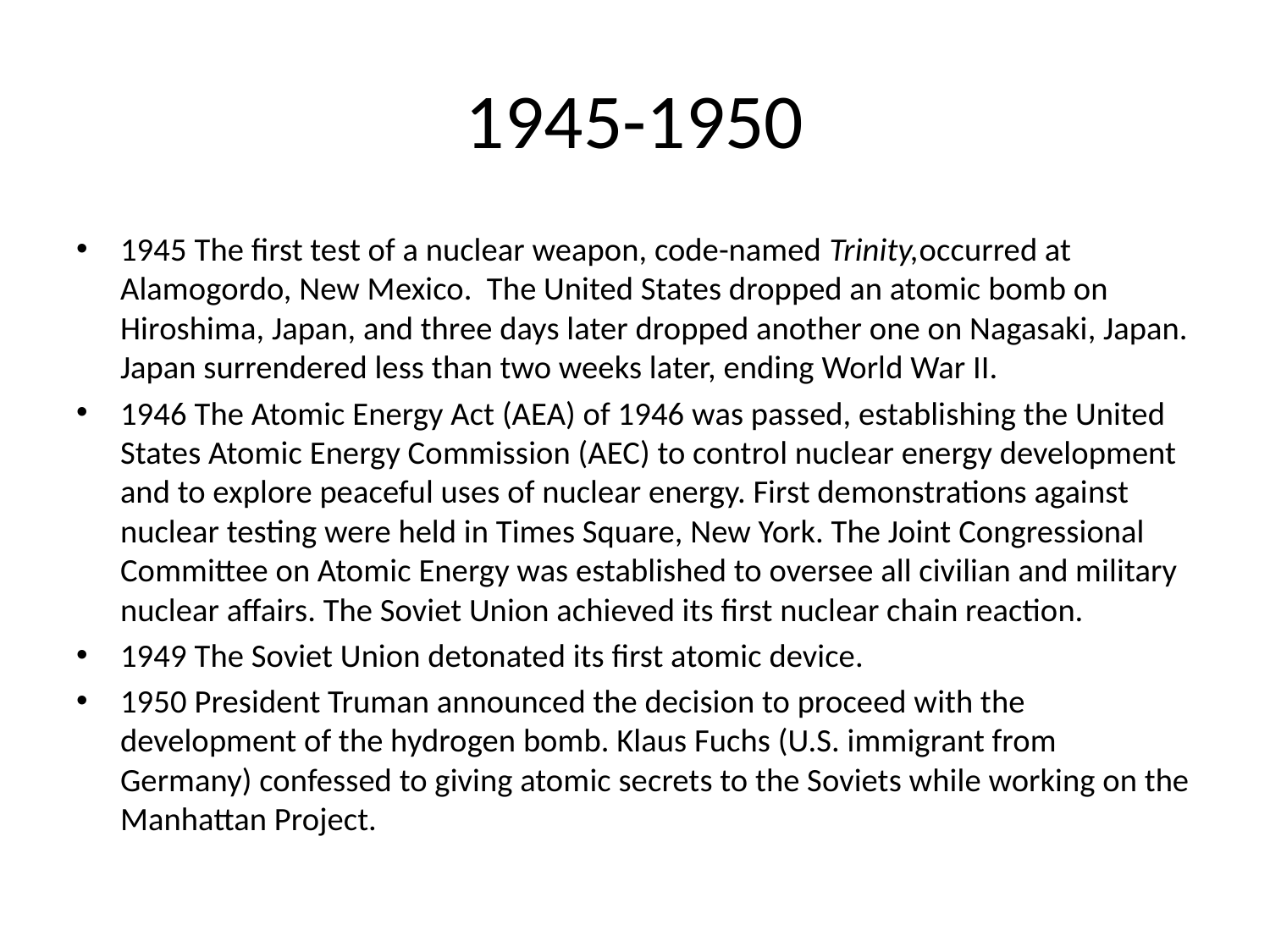

# 1945-1950
1945 The first test of a nuclear weapon, code-named Trinity,occurred at Alamogordo, New Mexico.  The United States dropped an atomic bomb on Hiroshima, Japan, and three days later dropped another one on Nagasaki, Japan. Japan surrendered less than two weeks later, ending World War II.
1946 The Atomic Energy Act (AEA) of 1946 was passed, establishing the United States Atomic Energy Commission (AEC) to control nuclear energy development and to explore peaceful uses of nuclear energy. First demonstrations against nuclear testing were held in Times Square, New York. The Joint Congressional Committee on Atomic Energy was established to oversee all civilian and military nuclear affairs. The Soviet Union achieved its first nuclear chain reaction.
1949 The Soviet Union detonated its first atomic device.
1950 President Truman announced the decision to proceed with the development of the hydrogen bomb. Klaus Fuchs (U.S. immigrant from Germany) confessed to giving atomic secrets to the Soviets while working on the Manhattan Project.